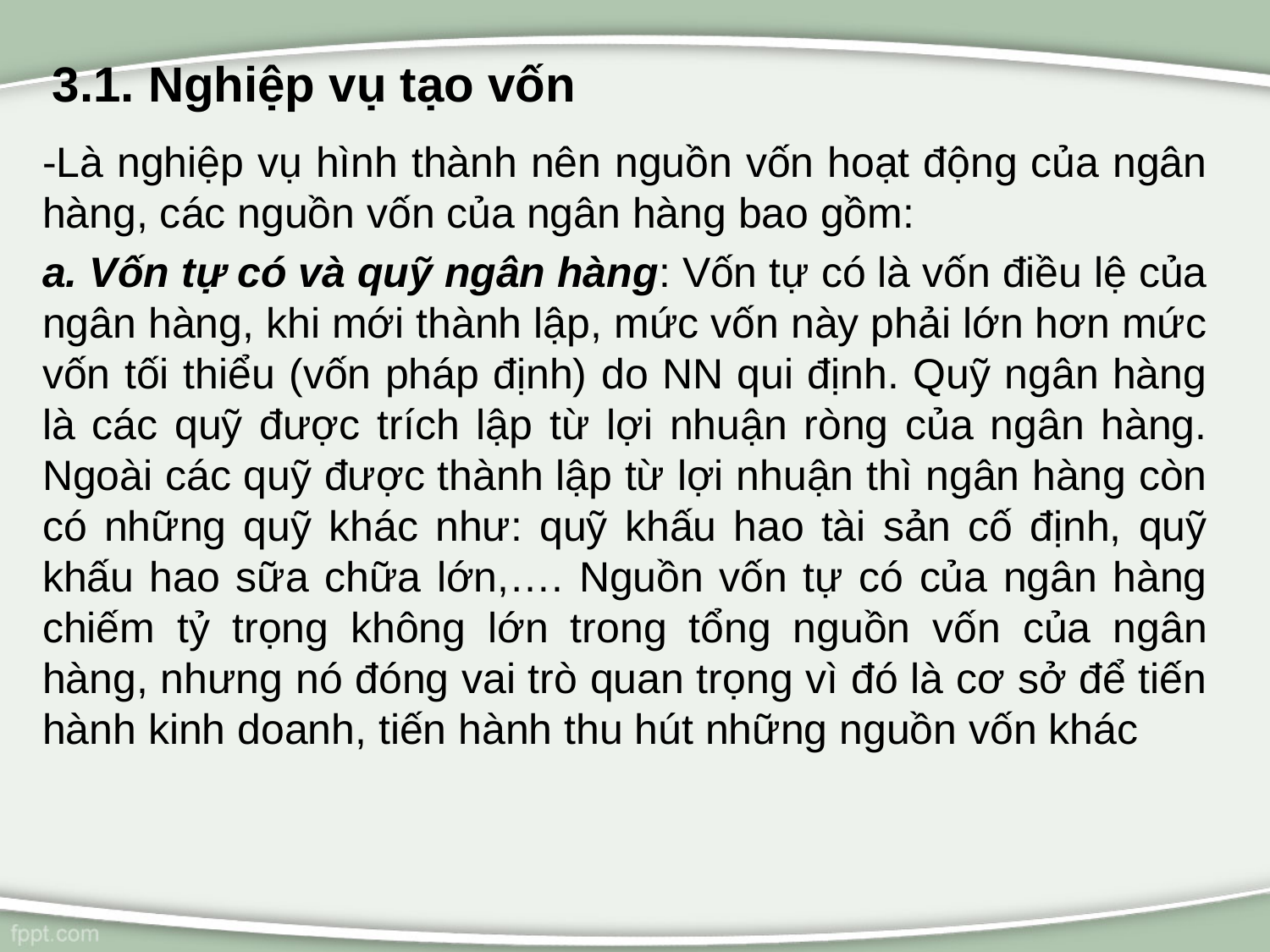

# 3.1. Nghiệp vụ tạo vốn
-Là nghiệp vụ hình thành nên nguồn vốn hoạt động của ngân hàng, các nguồn vốn của ngân hàng bao gồm:
a. Vốn tự có và quỹ ngân hàng: Vốn tự có là vốn điều lệ của ngân hàng, khi mới thành lập, mức vốn này phải lớn hơn mức vốn tối thiểu (vốn pháp định) do NN qui định. Quỹ ngân hàng là các quỹ được trích lập từ lợi nhuận ròng của ngân hàng. Ngoài các quỹ được thành lập từ lợi nhuận thì ngân hàng còn có những quỹ khác như: quỹ khấu hao tài sản cố định, quỹ khấu hao sữa chữa lớn,…. Nguồn vốn tự có của ngân hàng chiếm tỷ trọng không lớn trong tổng nguồn vốn của ngân hàng, nhưng nó đóng vai trò quan trọng vì đó là cơ sở để tiến hành kinh doanh, tiến hành thu hút những nguồn vốn khác